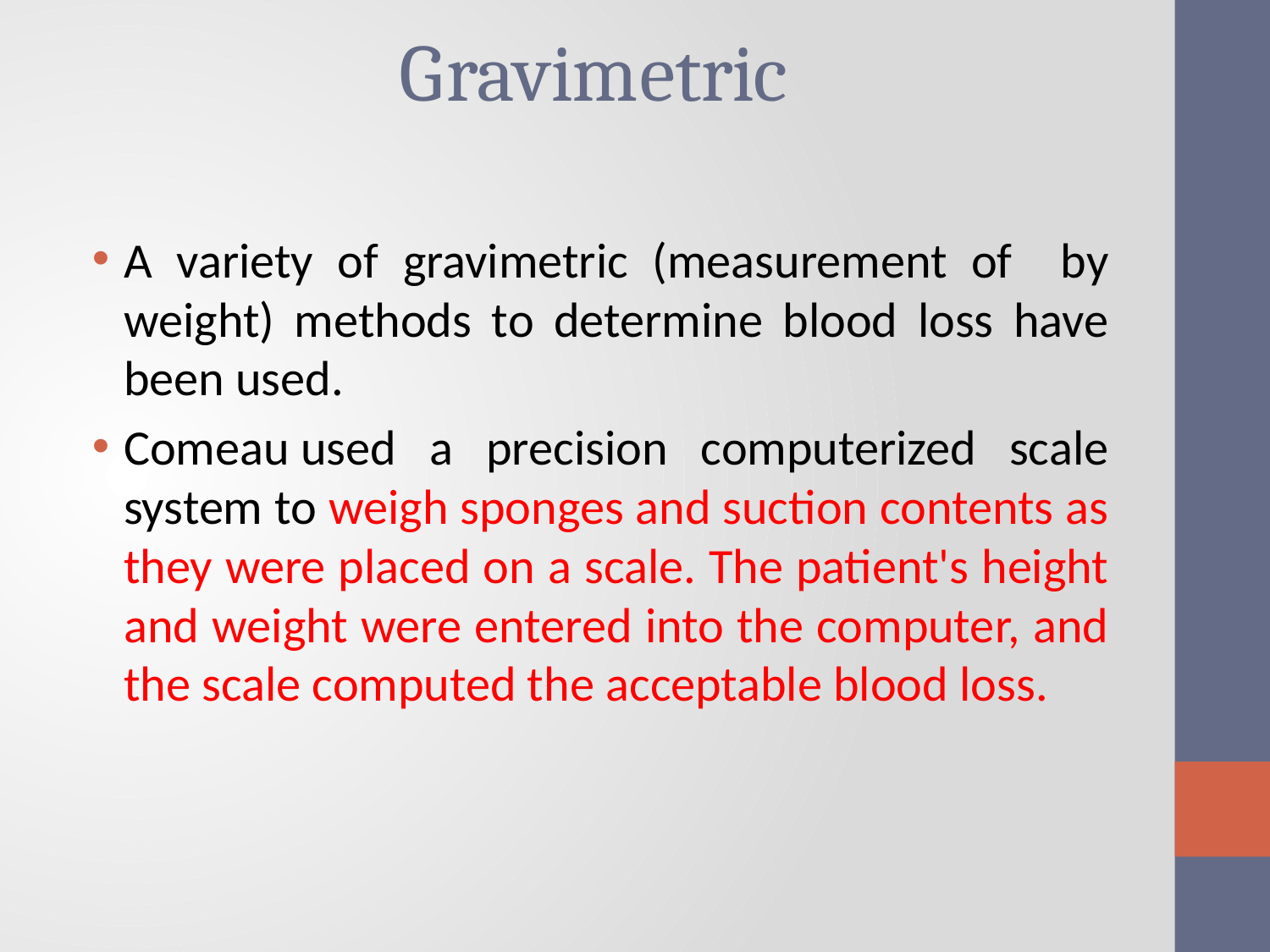

# Gravimetric
A variety of gravimetric (measurement of  by weight) methods to determine blood loss have been used.
Comeau used a precision computerized scale system to weigh sponges and suction contents as they were placed on a scale. The patient's height and weight were entered into the computer, and the scale computed the acceptable blood loss.